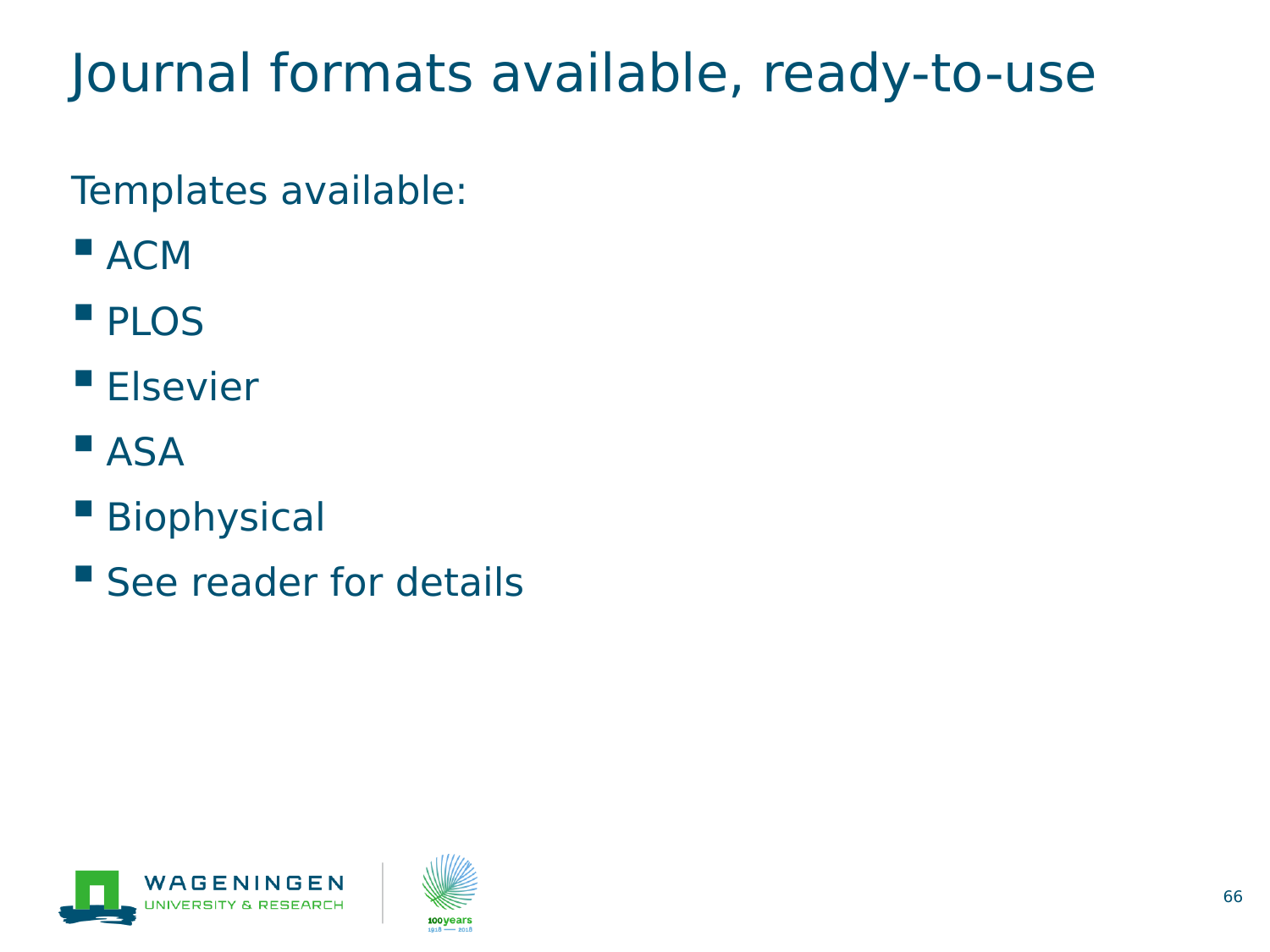

# Journal formats available, ready-to-use
Templates available:
ACM
PLOS
Elsevier
ASA
Biophysical
See reader for details

66